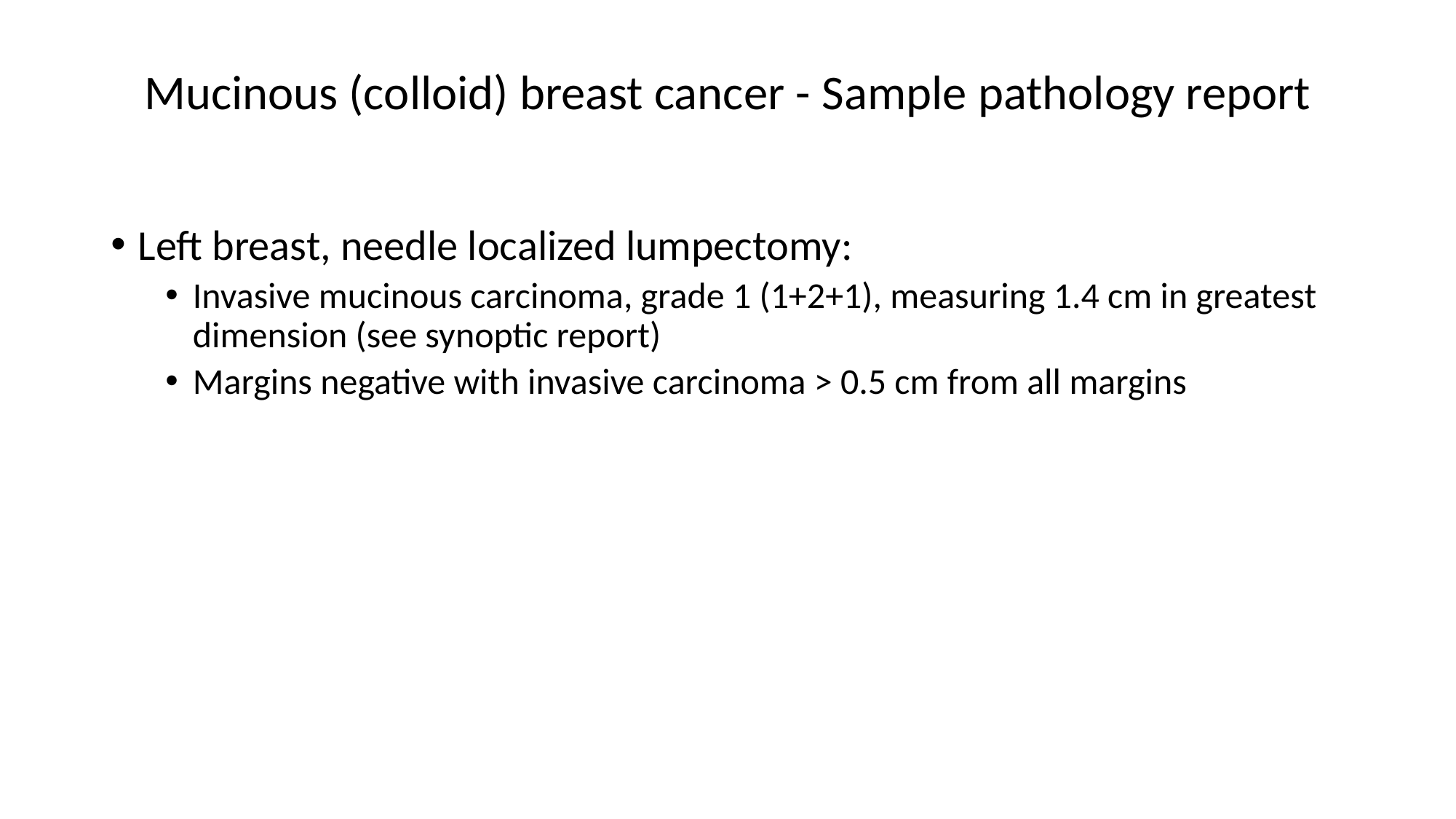

# Mucinous (colloid) breast cancer - Sample pathology report
Left breast, needle localized lumpectomy:
Invasive mucinous carcinoma, grade 1 (1+2+1), measuring 1.4 cm in greatest dimension (see synoptic report)
Margins negative with invasive carcinoma > 0.5 cm from all margins